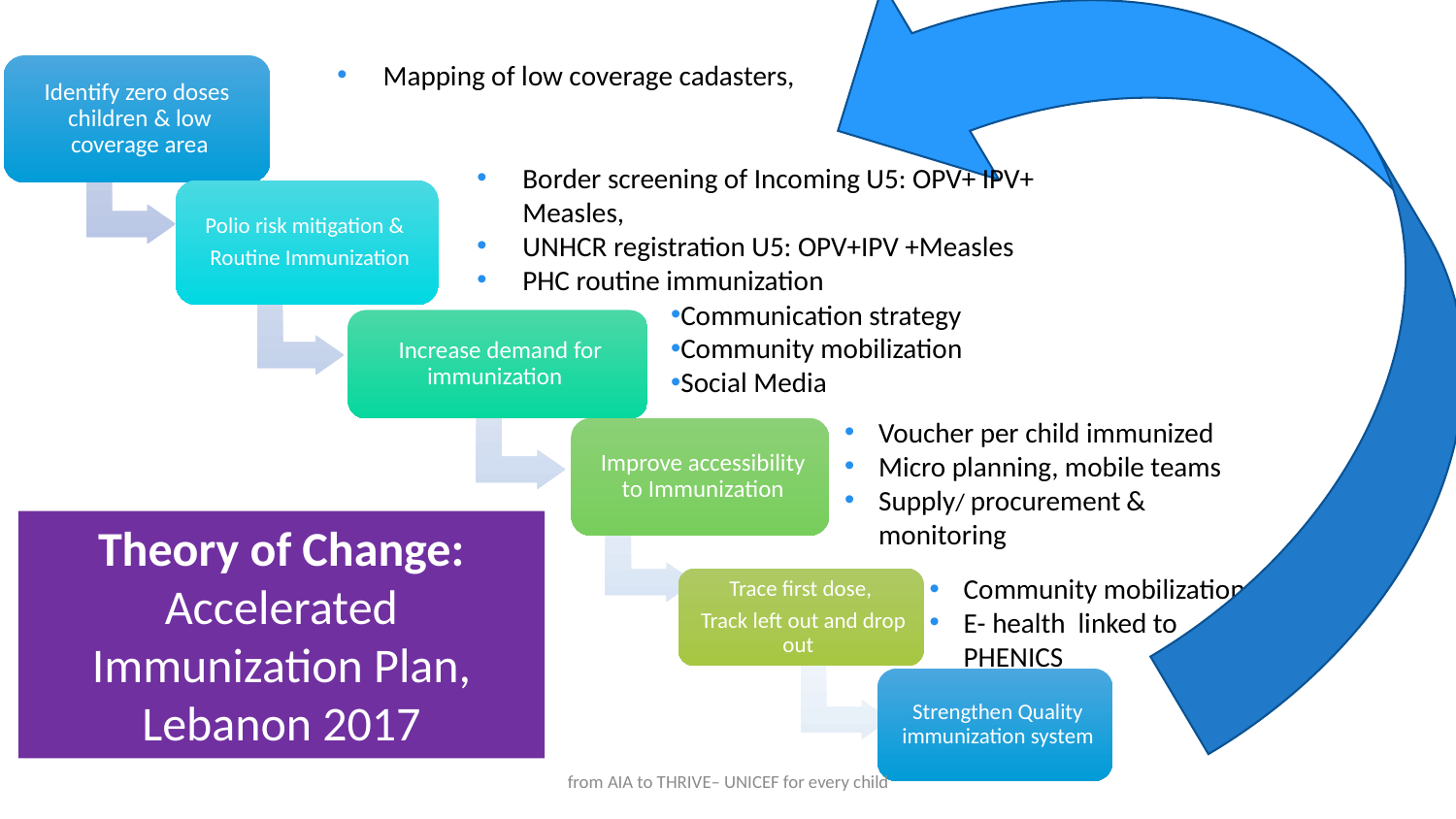

Identify zero doses  children & low coverage area

Polio risk mitigation &
Routine Immunization

Increase demand for immunization

Improve accessibility to Immunization
Trace first dose,
Track left out and drop out
Strengthen Quality immunization system
Mapping of low coverage cadasters,

Border screening of Incoming U5: OPV+ IPV+ Measles,
UNHCR registration U5: OPV+IPV +Measles
PHC routine immunization
Communication strategy
Community mobilization
Social Media
Voucher per child immunized
Micro planning, mobile teams
Supply/ procurement & monitoring
Theory of Change: Accelerated Immunization Plan, Lebanon 2017
Community mobilization
E- health  linked to PHENICS
from AIA to THRIVE– UNICEF for every child